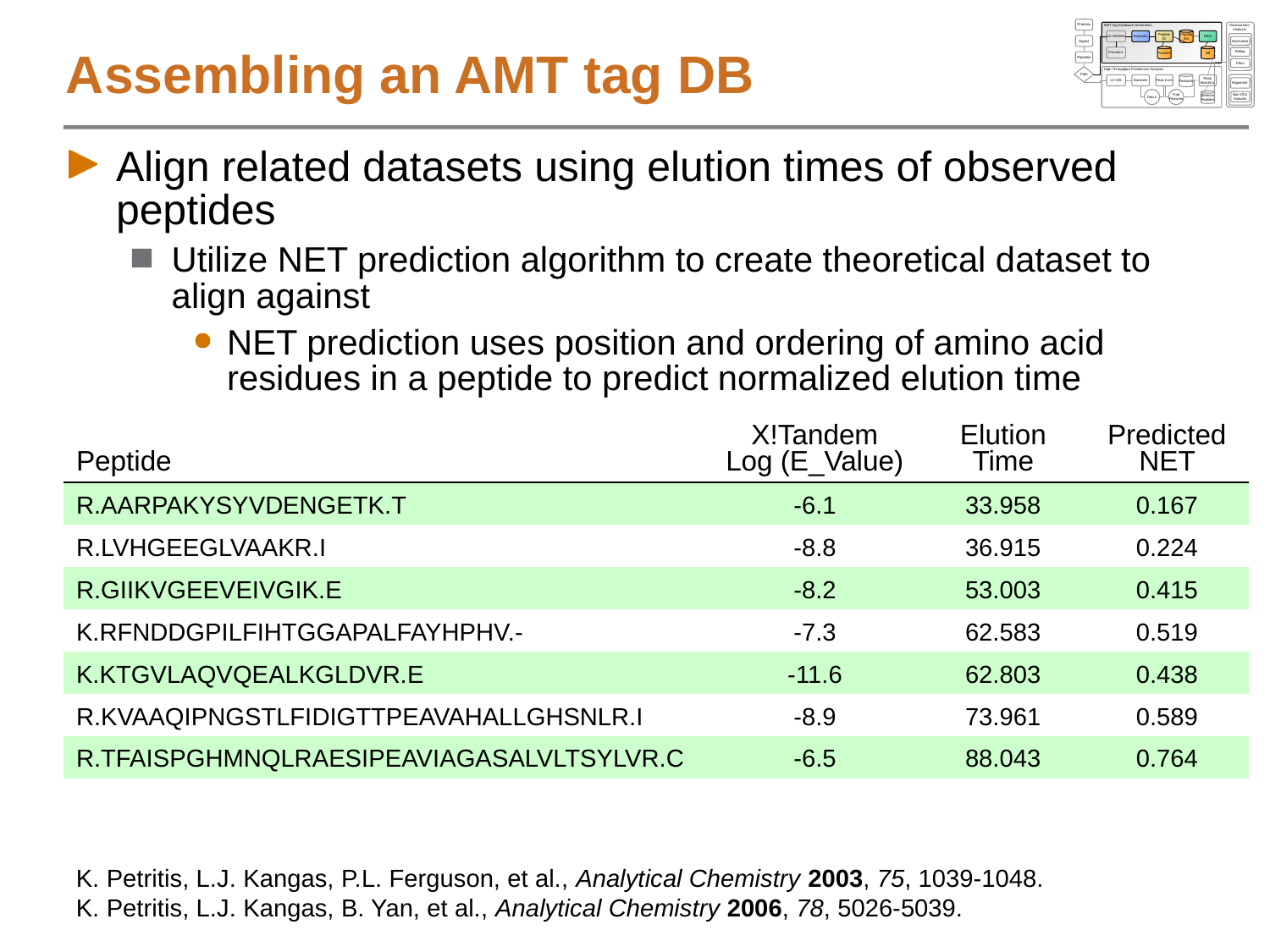

Proteins

Downstream Analysis
AMT tag Database Generation
Peptide
IDs
LC-MS/MS
Datasets
Peptide
ID
Filter

Digest
Normalize

Proteins

DB
Fractions
Rollup
Peptides
Plots

Path
High Throughput Proteomics Analysis
Features

LC-MS
Datasets
Peak Lists
Peak
Matching
Alignment
Non-ID'd
features
Deiso
Find
Features
Detected
Peptides
# Assembling an AMT tag DB
Align related datasets using elution times of observed peptides
Utilize NET prediction algorithm to create theoretical dataset to align against
NET prediction uses position and ordering of amino acid residues in a peptide to predict normalized elution time
| Peptide | X!Tandem Log (E\_Value) | Elution Time | Predicted NET |
| --- | --- | --- | --- |
| R.AARPAKYSYVDENGETK.T | -6.1 | 33.958 | 0.167 |
| R.LVHGEEGLVAAKR.I | -8.8 | 36.915 | 0.224 |
| R.GIIKVGEEVEIVGIK.E | -8.2 | 53.003 | 0.415 |
| K.RFNDDGPILFIHTGGAPALFAYHPHV.- | -7.3 | 62.583 | 0.519 |
| K.KTGVLAQVQEALKGLDVR.E | -11.6 | 62.803 | 0.438 |
| R.KVAAQIPNGSTLFIDIGTTPEAVAHALLGHSNLR.I | -8.9 | 73.961 | 0.589 |
| R.TFAISPGHMNQLRAESIPEAVIAGASALVLTSYLVR.C | -6.5 | 88.043 | 0.764 |
K. Petritis, L.J. Kangas, P.L. Ferguson, et al., Analytical Chemistry 2003, 75, 1039-1048.
K. Petritis, L.J. Kangas, B. Yan, et al., Analytical Chemistry 2006, 78, 5026-5039.